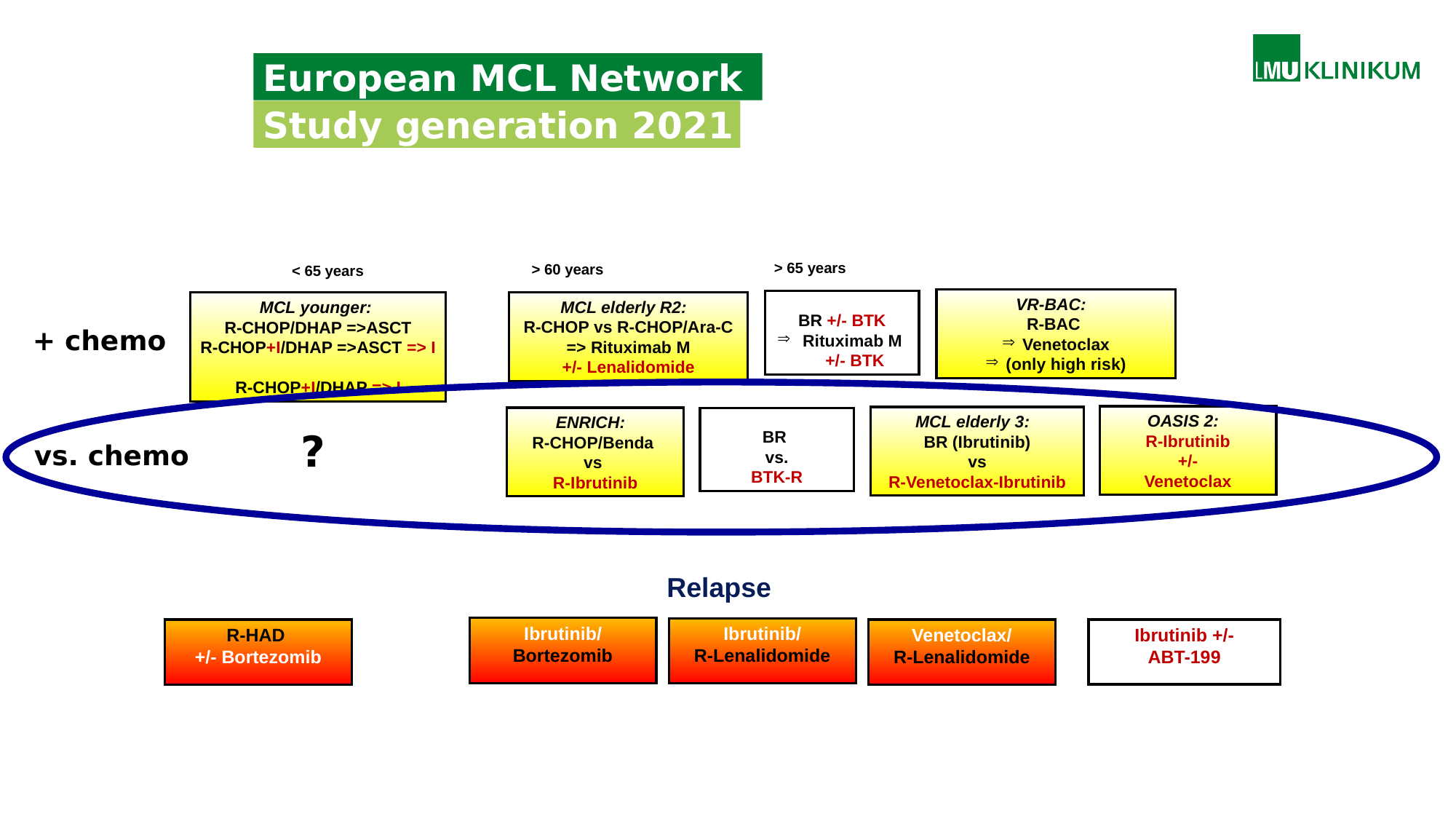

European MCL Network
Study generation 2021

> 65 years
> 60 years
< 65 years
VR-BAC:
R-BAC
Venetoclax
(only high risk)
BR +/- BTK
Rituximab M
+/- BTK
MCL elderly R2:
R-CHOP vs R-CHOP/Ara-C
=> Rituximab M
+/- Lenalidomide
MCL younger:
R-CHOP/DHAP =>ASCT
R-CHOP+I/DHAP =>ASCT => I
R-CHOP+I/DHAP => I
+ chemo

OASIS 2:
R-Ibrutinib
+/-
Venetoclax
MCL elderly 3:
BR (Ibrutinib)
 vs
R-Venetoclax-Ibrutinib
ENRICH:
R-CHOP/Benda
vs
R-Ibrutinib
BR
vs.
BTK-R
?
vs. chemo
Relapse
Ibrutinib/
Bortezomib

Ibrutinib/
R-Lenalidomide

R-HAD
+/- Bortezomib

Venetoclax/
R-Lenalidomide

Ibrutinib +/-
ABT-199